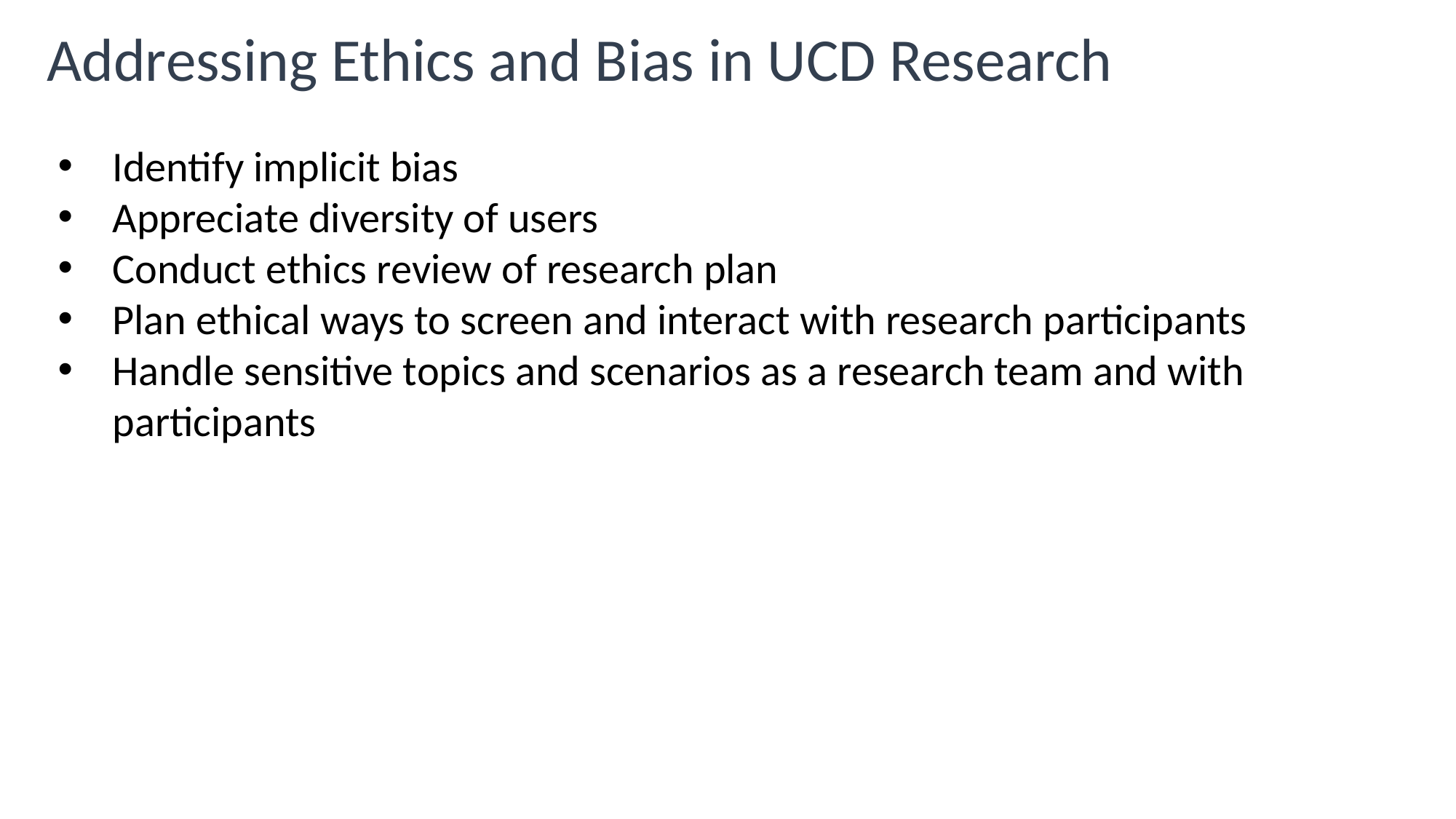

Addressing Ethics and Bias in UCD Research
Identify implicit bias
Appreciate diversity of users
Conduct ethics review of research plan
Plan ethical ways to screen and interact with research participants
Handle sensitive topics and scenarios as a research team and with participants